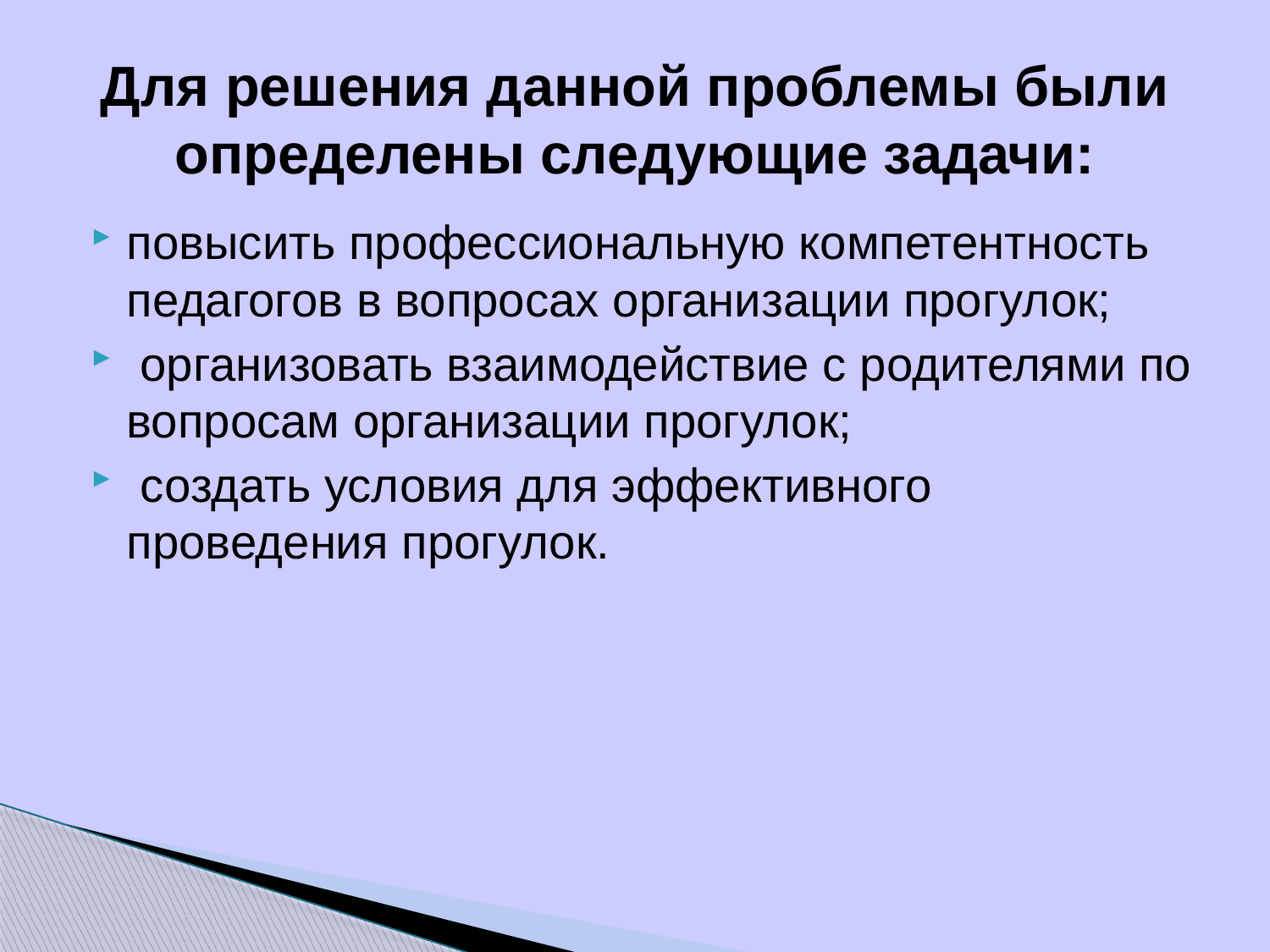

# Для решения данной проблемы были определены следующие задачи:
повысить профессиональную компетентность педагогов в вопросах организации прогулок;
 организовать взаимодействие с родителями по вопросам организации прогулок;
 создать условия для эффективного проведения прогулок.